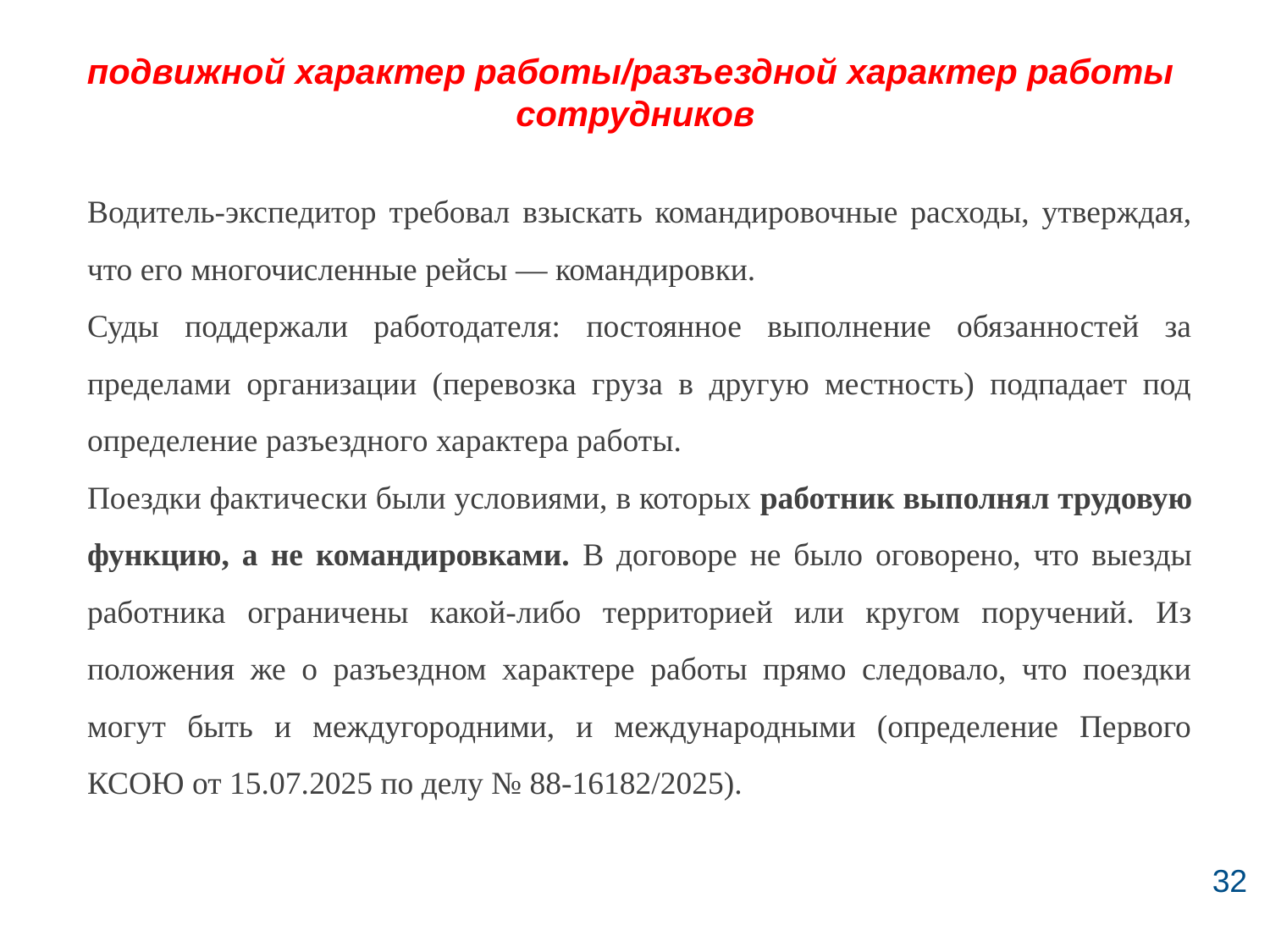

# подвижной характер работы/разъездной характер работы  сотрудников
Водитель-экспедитор требовал взыскать командировочные расходы, утверждая, что его многочисленные рейсы — командировки.
Суды поддержали работодателя: постоянное выполнение обязанностей за пределами организации (перевозка груза в другую местность) подпадает под определение разъездного характера работы.
Поездки фактически были условиями, в которых работник выполнял трудовую функцию, а не командировками. В договоре не было оговорено, что выезды работника ограничены какой‑либо территорией или кругом поручений. Из положения же о разъездном характере работы прямо следовало, что поездки могут быть и междугородними, и международными (определение Первого КСОЮ от 15.07.2025 по делу № 88-16182/2025).